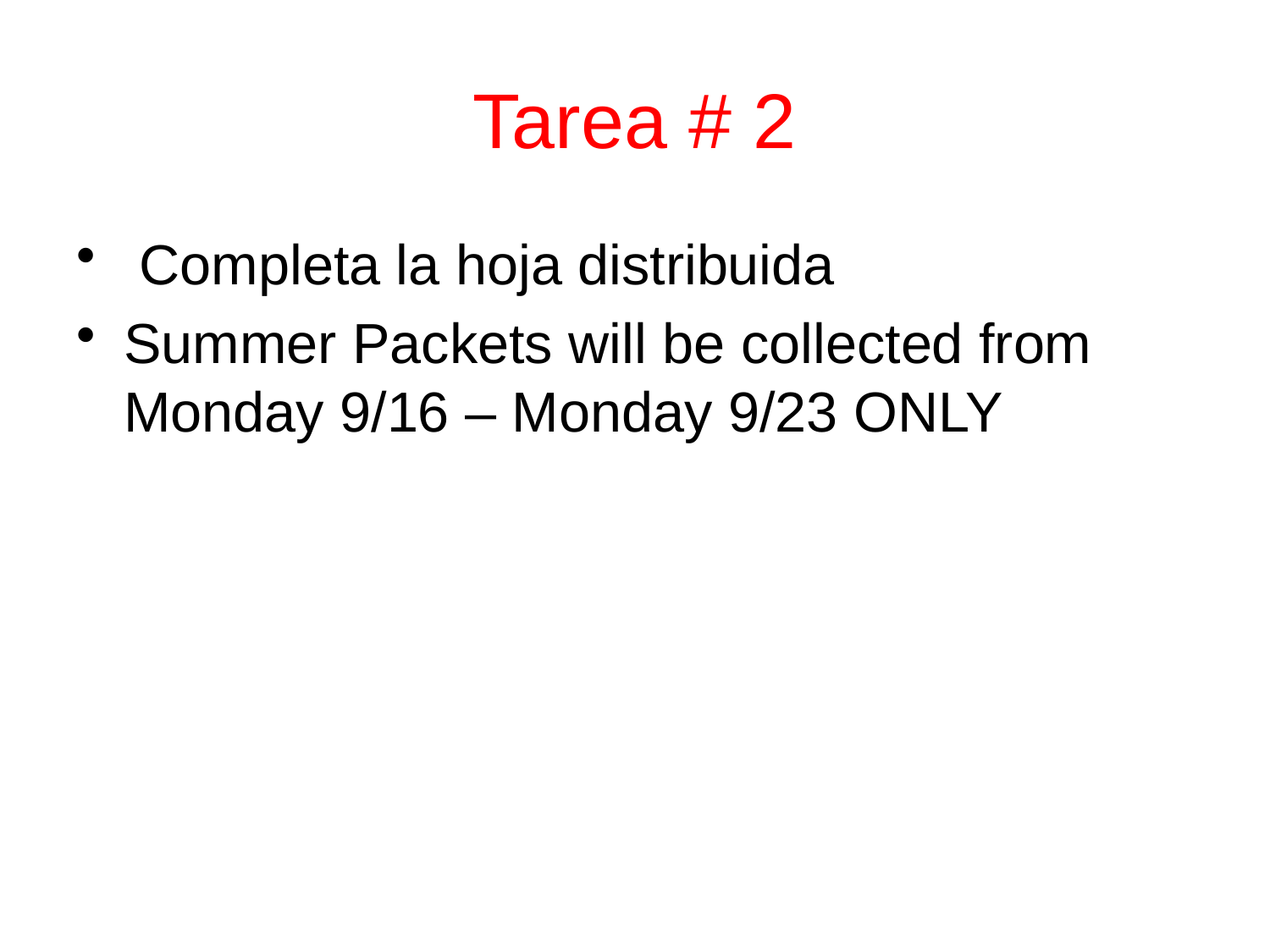

# Tarea # 2
 Completa la hoja distribuida
Summer Packets will be collected from Monday 9/16 – Monday 9/23 ONLY